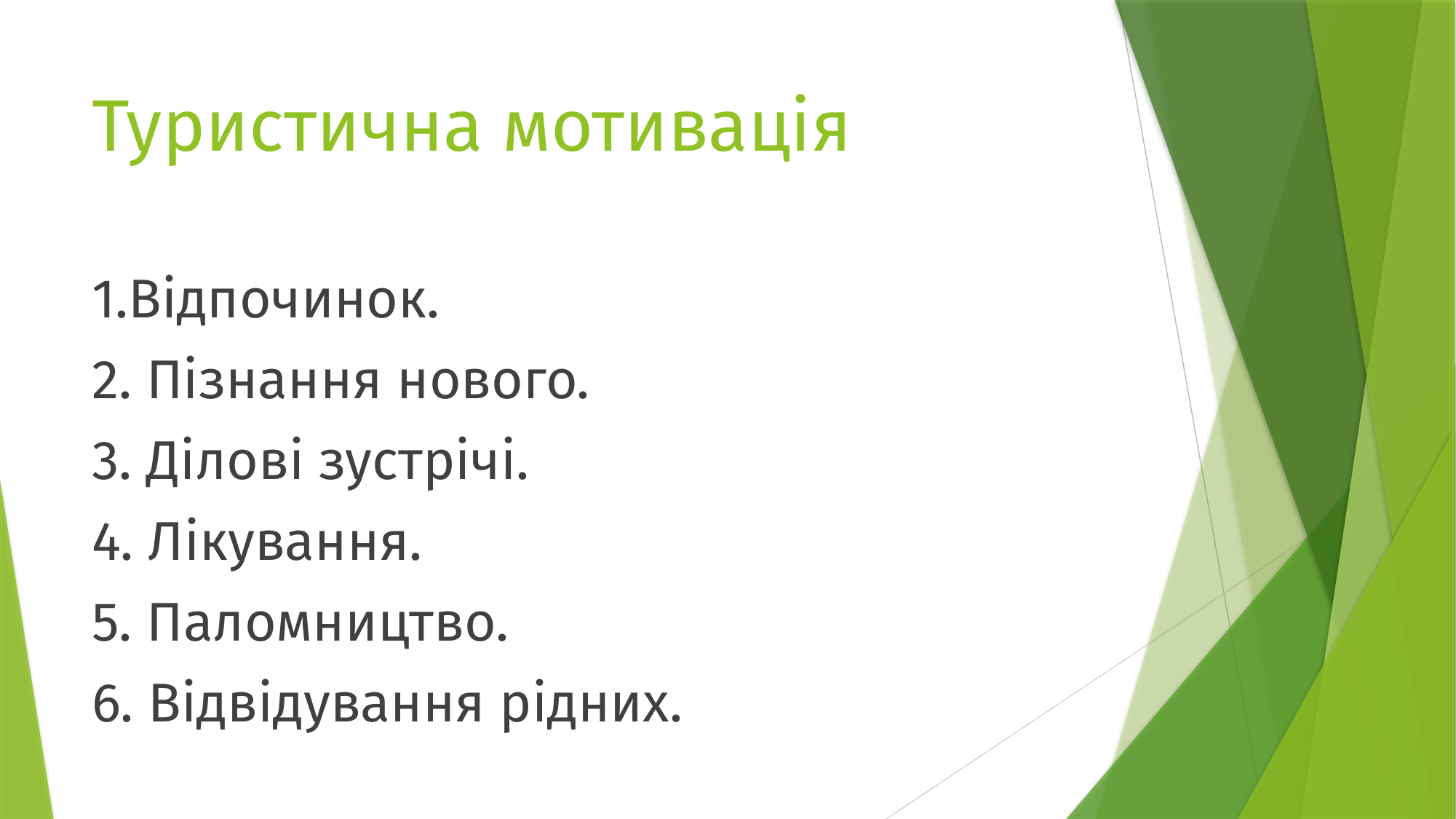

# Туристична мотивація
1.Відпочинок.
2. Пізнання нового.
3. Ділові зустрічі.
4. Лікування.
5. Паломництво.
6. Відвідування рідних.